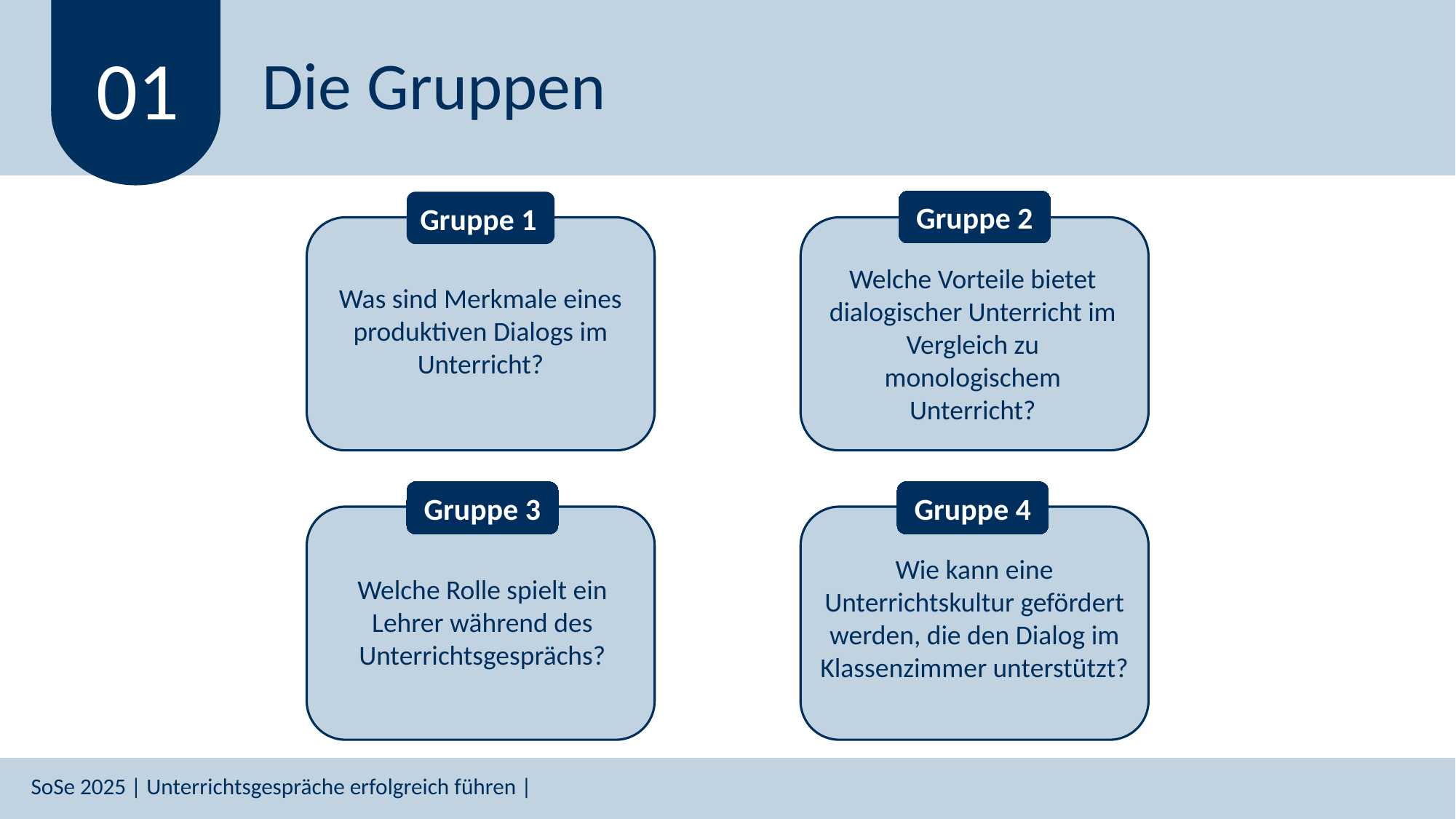

# Die Gruppen
01
Gruppe 2
Gruppe 1

Welche Vorteile bietet dialogischer Unterricht im Vergleich zu monologischem Unterricht?
Was sind Merkmale eines produktiven Dialogs im Unterricht?
Gruppe 3
Gruppe 4

Wie kann eine Unterrichtskultur gefördert werden, die den Dialog im Klassenzimmer unterstützt?
Welche Rolle spielt ein Lehrer während des Unterrichtsgesprächs?
SoSe 2025 | Unterrichtsgespräche erfolgreich führen |